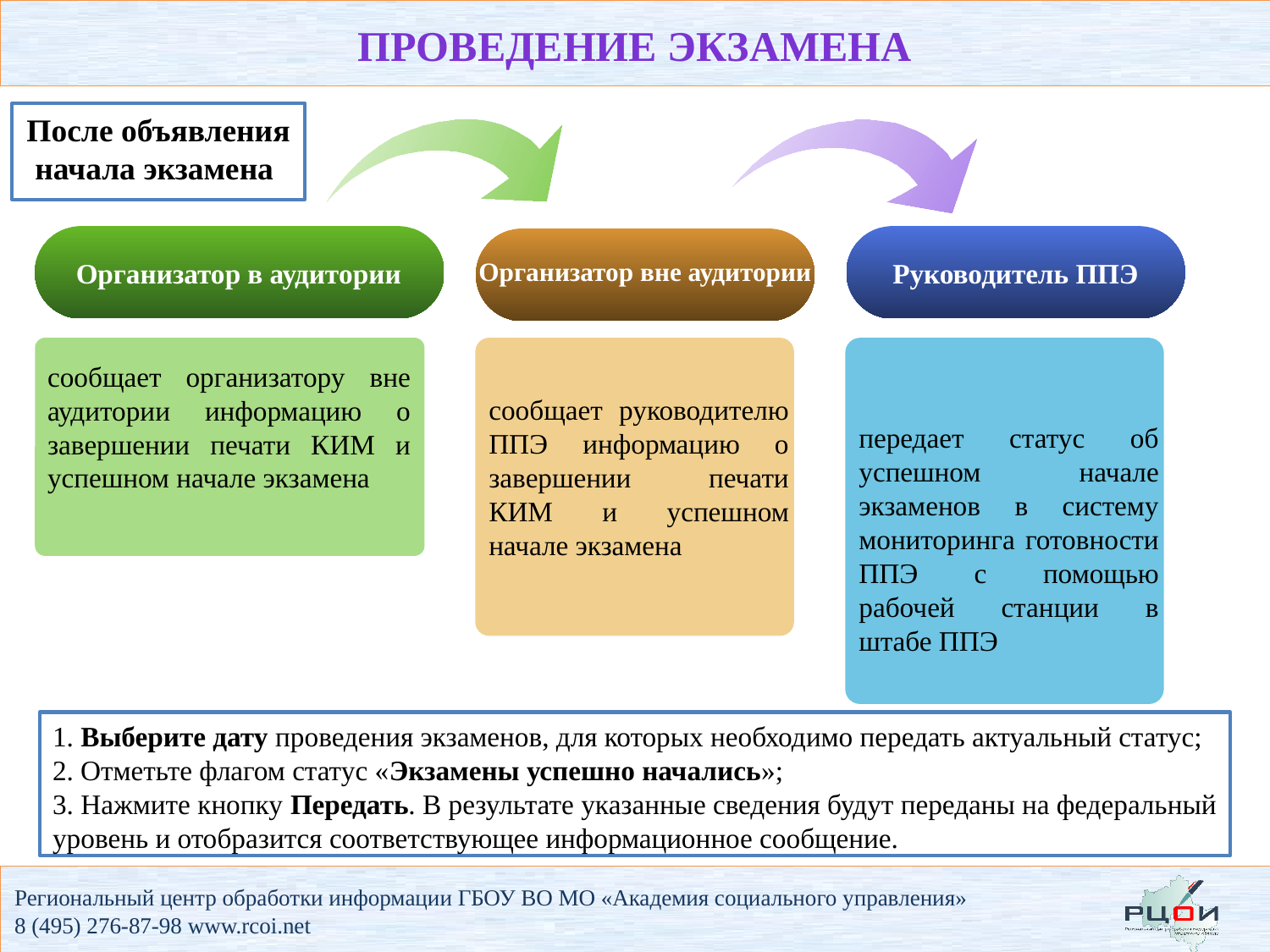

проведение экзамена

После объявления начала экзамена

Организатор в аудитории
Организатор вне аудитории
Руководитель ППЭ

сообщает организатору вне аудитории информацию о завершении печати КИМ и успешном начале экзамена
сообщает руководителю ППЭ информацию о завершении печати КИМ и успешном начале экзамена
передает статус об успешном начале экзаменов в систему мониторинга готовности ППЭ с помощью рабочей станции в штабе ППЭ
1. Выберите дату проведения экзаменов, для которых необходимо передать актуальный статус;
2. Отметьте флагом статус «Экзамены успешно начались»;
3. Нажмите кнопку Передать. В результате указанные сведения будут переданы на федеральный уровень и отобразится соответствующее информационное сообщение.